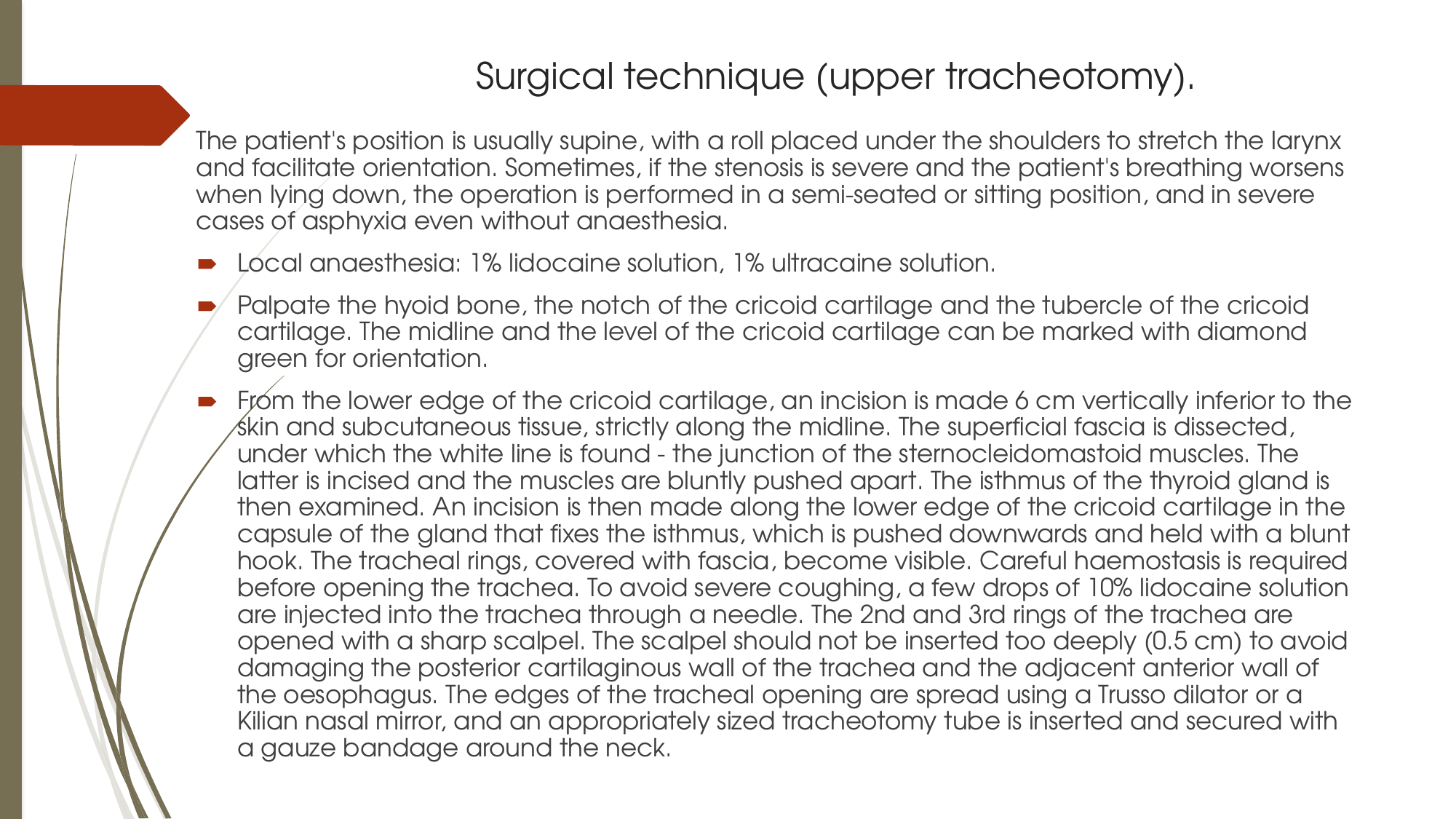

Surgical technique (upper tracheotomy).
The patient's position is usually supine, with a roll placed under the shoulders to stretch the larynx and facilitate orientation. Sometimes, if the stenosis is severe and the patient's breathing worsens when lying down, the operation is performed in a semi-seated or sitting position, and in severe cases of asphyxia even without anaesthesia.
Local anaesthesia: 1% lidocaine solution, 1% ultracaine solution.
Palpate the hyoid bone, the notch of the cricoid cartilage and the tubercle of the cricoid cartilage. The midline and the level of the cricoid cartilage can be marked with diamond green for orientation.
From the lower edge of the cricoid cartilage, an incision is made 6 cm vertically inferior to the skin and subcutaneous tissue, strictly along the midline. The superficial fascia is dissected, under which the white line is found - the junction of the sternocleidomastoid muscles. The latter is incised and the muscles are bluntly pushed apart. The isthmus of the thyroid gland is then examined. An incision is then made along the lower edge of the cricoid cartilage in the capsule of the gland that fixes the isthmus, which is pushed downwards and held with a blunt hook. The tracheal rings, covered with fascia, become visible. Careful haemostasis is required before opening the trachea. To avoid severe coughing, a few drops of 10% lidocaine solution are injected into the trachea through a needle. The 2nd and 3rd rings of the trachea are opened with a sharp scalpel. The scalpel should not be inserted too deeply (0.5 cm) to avoid damaging the posterior cartilaginous wall of the trachea and the adjacent anterior wall of the oesophagus. The edges of the tracheal opening are spread using a Trusso dilator or a Kilian nasal mirror, and an appropriately sized tracheotomy tube is inserted and secured with a gauze bandage around the neck.